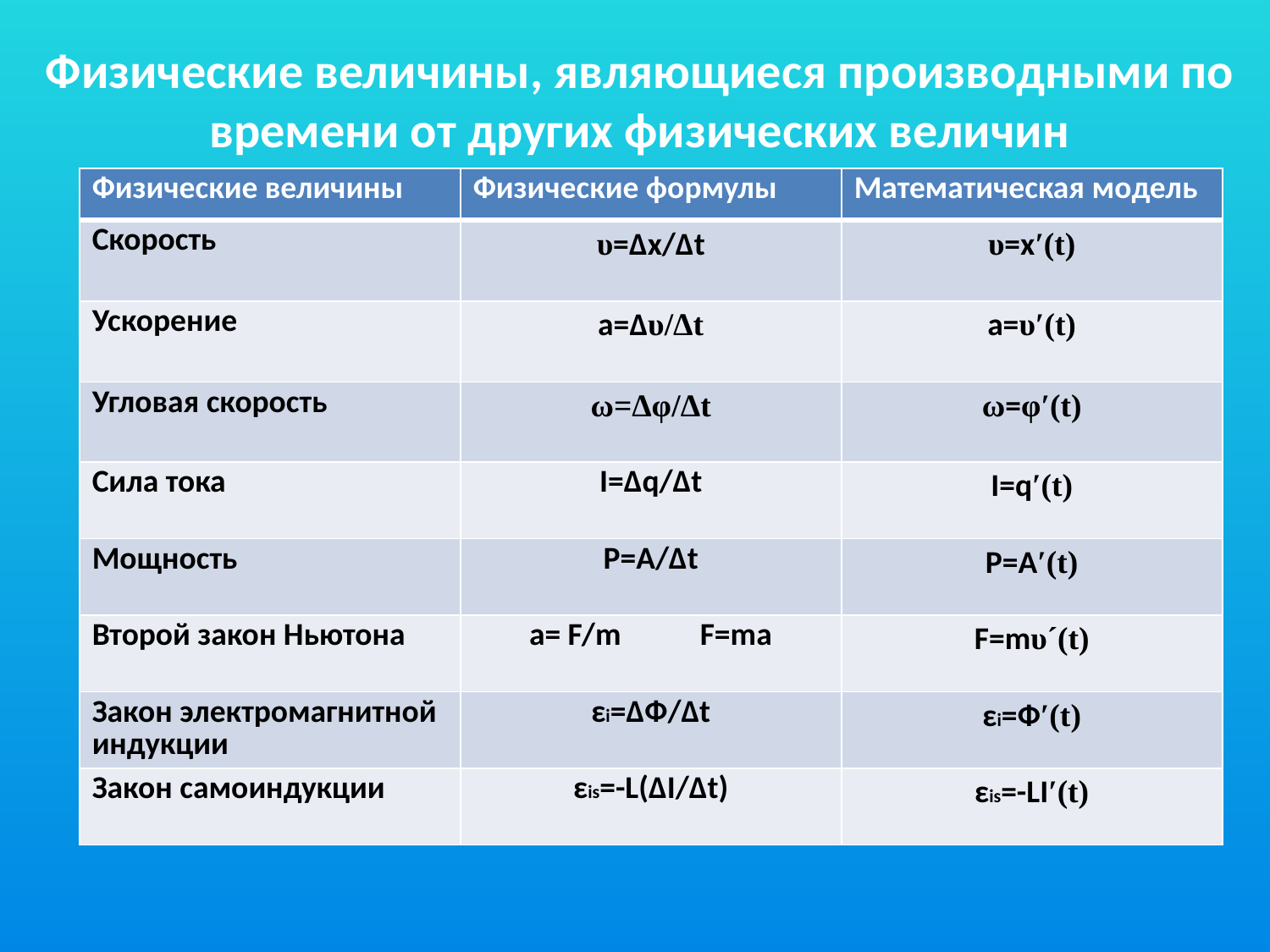

# Физические величины, являющиеся производными по времени от других физических величин
| Физические величины | Физические формулы | Математическая модель |
| --- | --- | --- |
| Скорость | υ=Δx/Δt | υ=x′(t) |
| Ускорение | a=Δυ/Δt | a=υ′(t) |
| Угловая скорость | ω=Δφ/Δt | ω=φ′(t) |
| Сила тока | I=Δq/Δt | I=q′(t) |
| Мощность | P=A/Δt | P=A′(t) |
| Второй закон Ньютона | a= F/m F=ma | F=mυ´(t) |
| Закон электромагнитной индукции | εi=ΔФ/Δt | εi=Ф′(t) |
| Закон самоиндукции | εis=-L(ΔI/Δt) | εis=-LI′(t) |